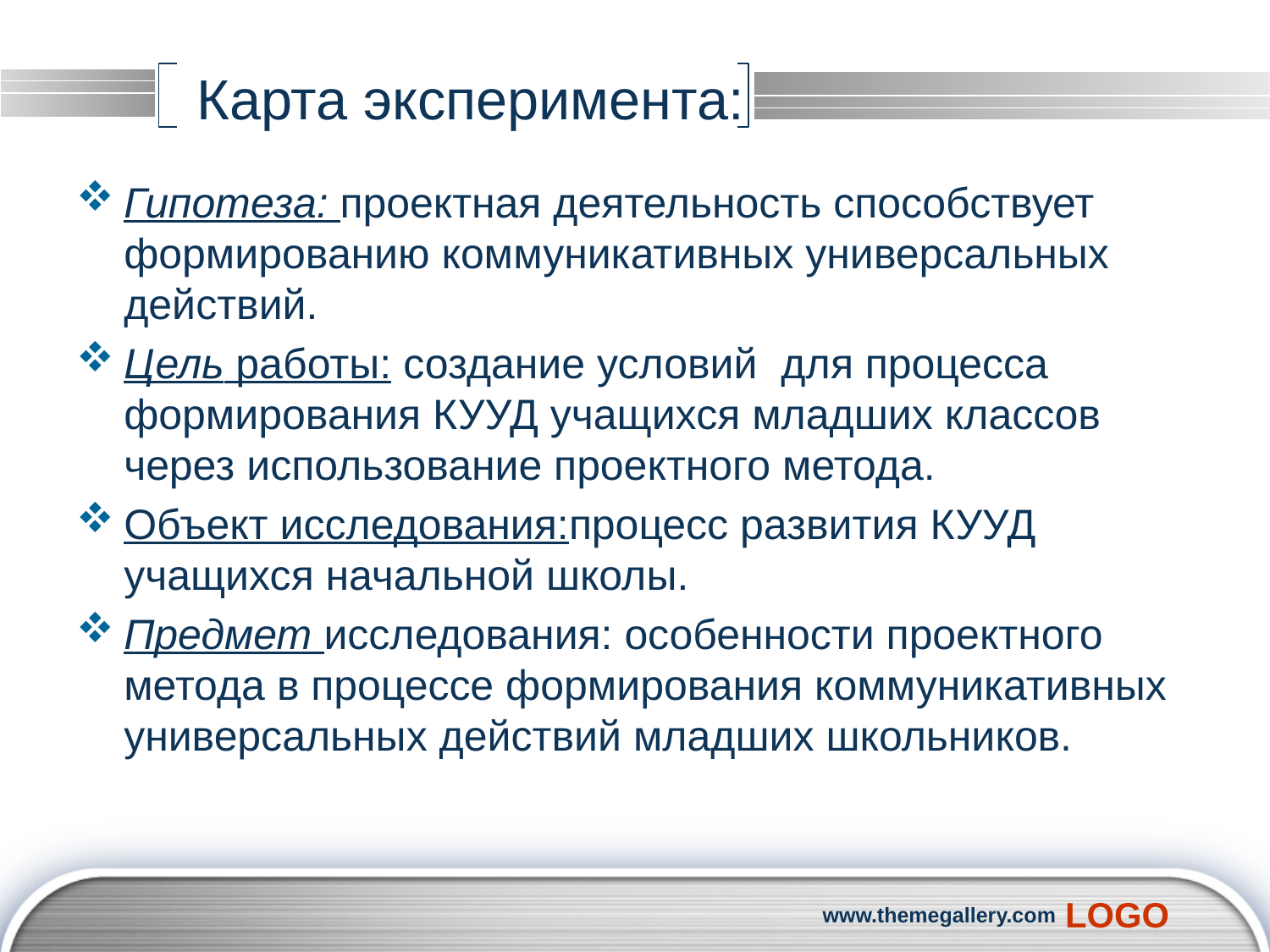

# Карта эксперимента:
Гипотеза: проектная деятельность способствует формированию коммуникативных универсальных действий.
Цель работы: создание условий  для процесса формирования КУУД учащихся младших классов через использование проектного метода.
Объект исследования:процесс развития КУУД учащихся начальной школы.
Предмет исследования: особенности проектного метода в процессе формирования коммуникативных универсальных действий младших школьников.

www.themegallery.com